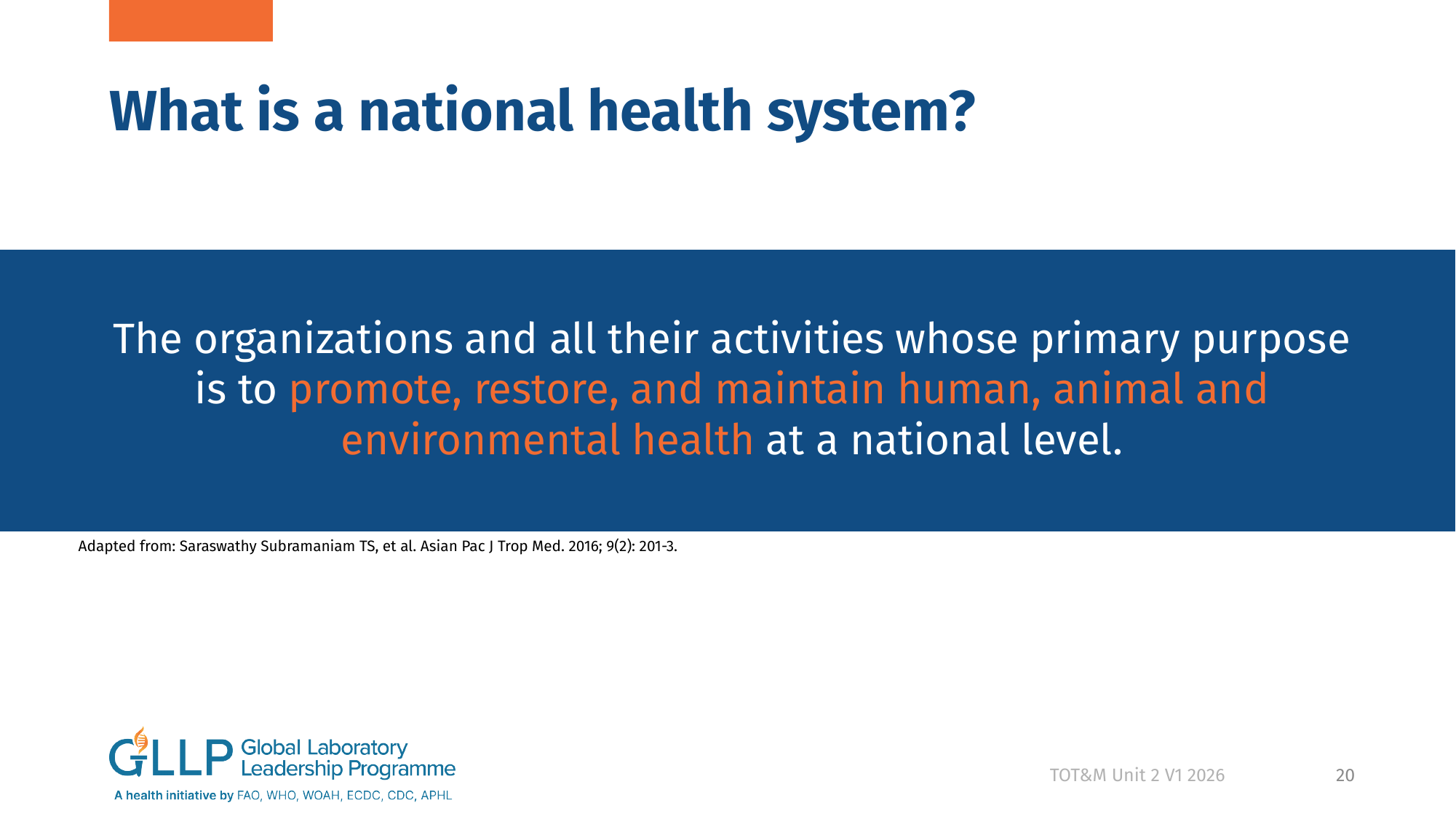

# What is a national health system?

The organizations and all their activities whose primary purpose is to promote, restore, and maintain human, animal and environmental health at a national level.
Adapted from: Saraswathy Subramaniam TS, et al. Asian Pac J Trop Med. 2016; 9(2): 201-3.
TOT&M Unit 2 V1 2026
20